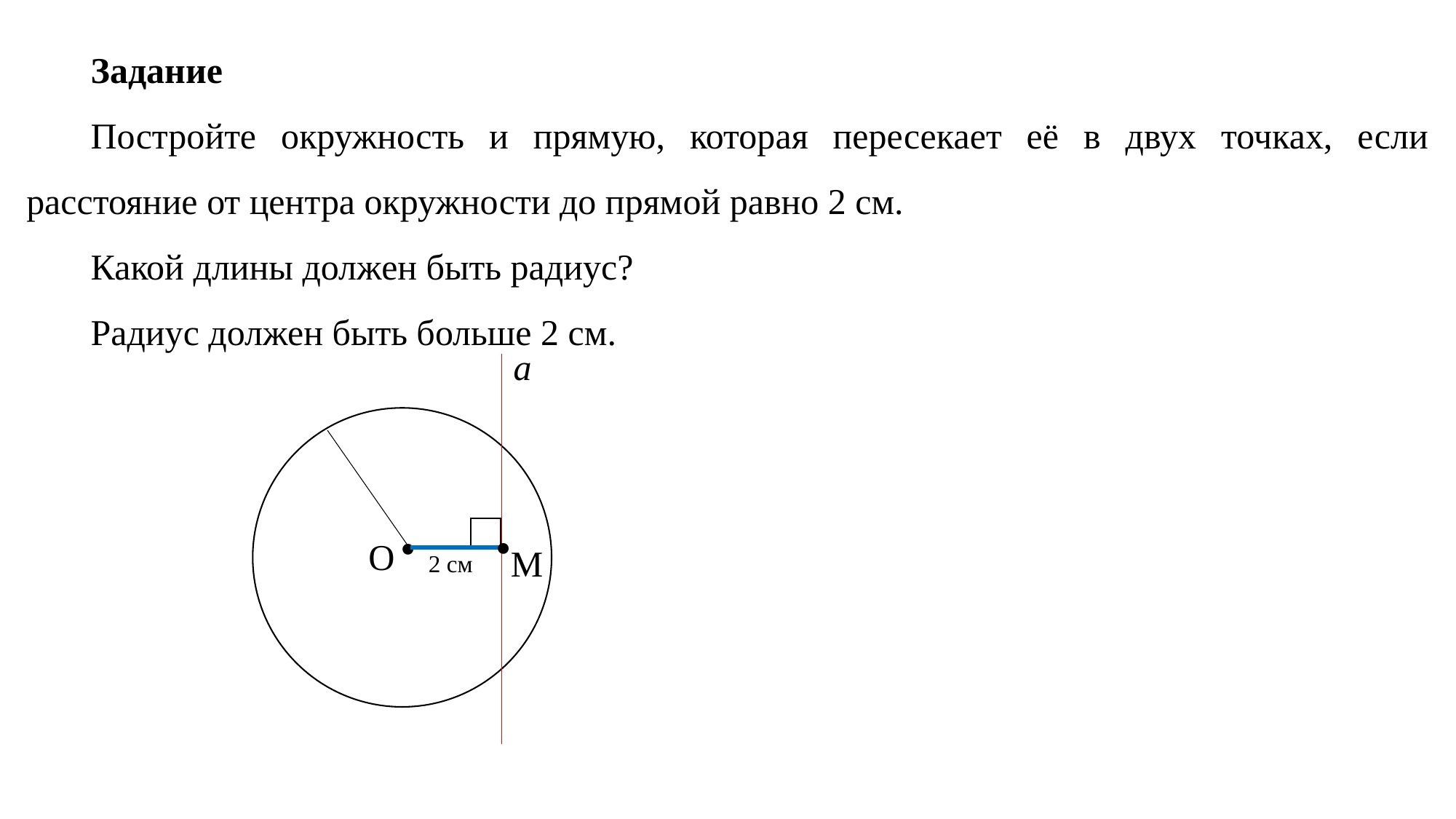

Задание
Постройте окружность и прямую, которая пересекает её в двух точках, если расстояние от центра окружности до прямой равно 2 см.
Какой длины должен быть радиус?
Радиус должен быть больше 2 см.

a

.
.

О
М
2 см